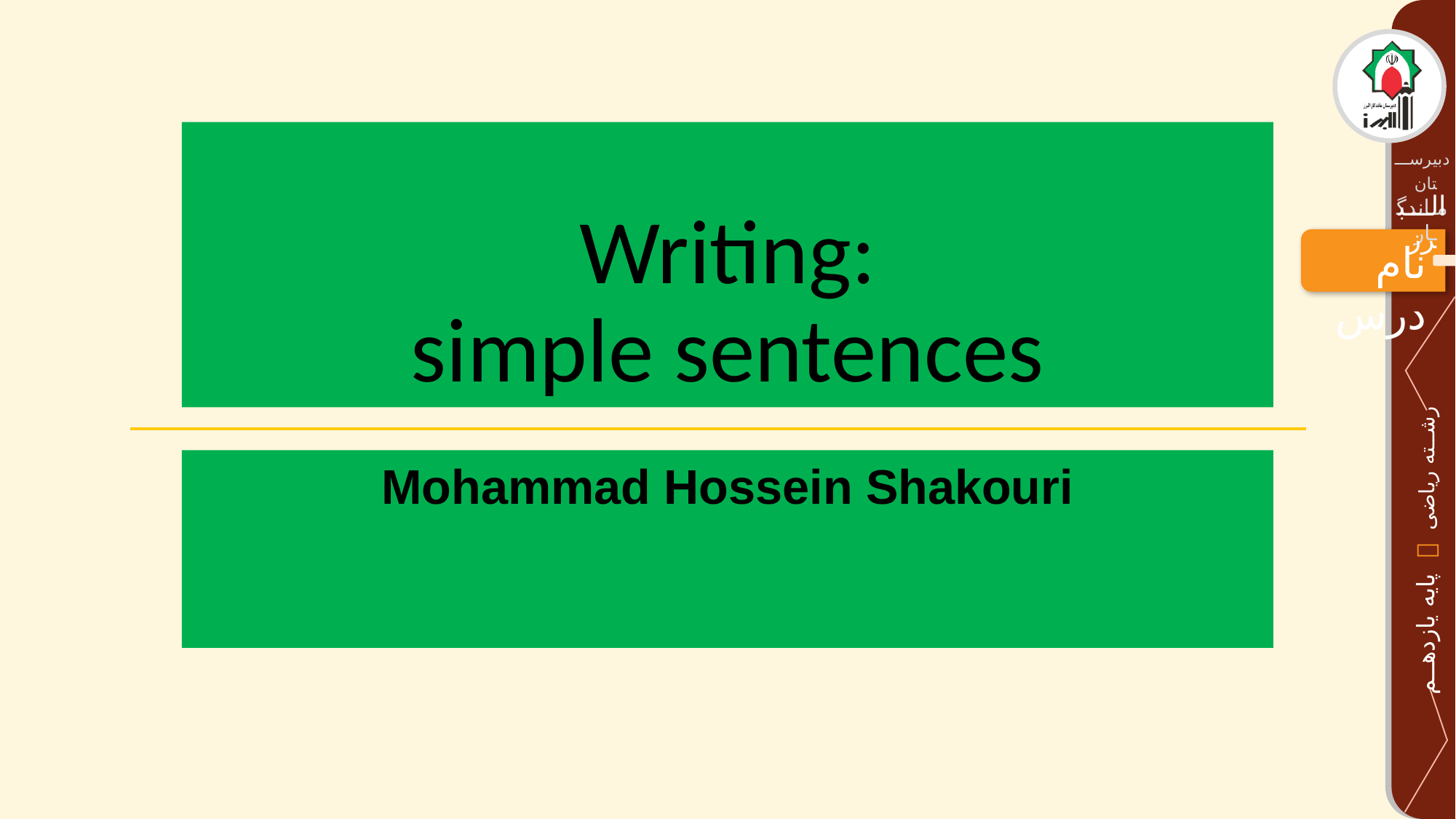

# Writing: simple sentences
Mohammad Hossein Shakouri